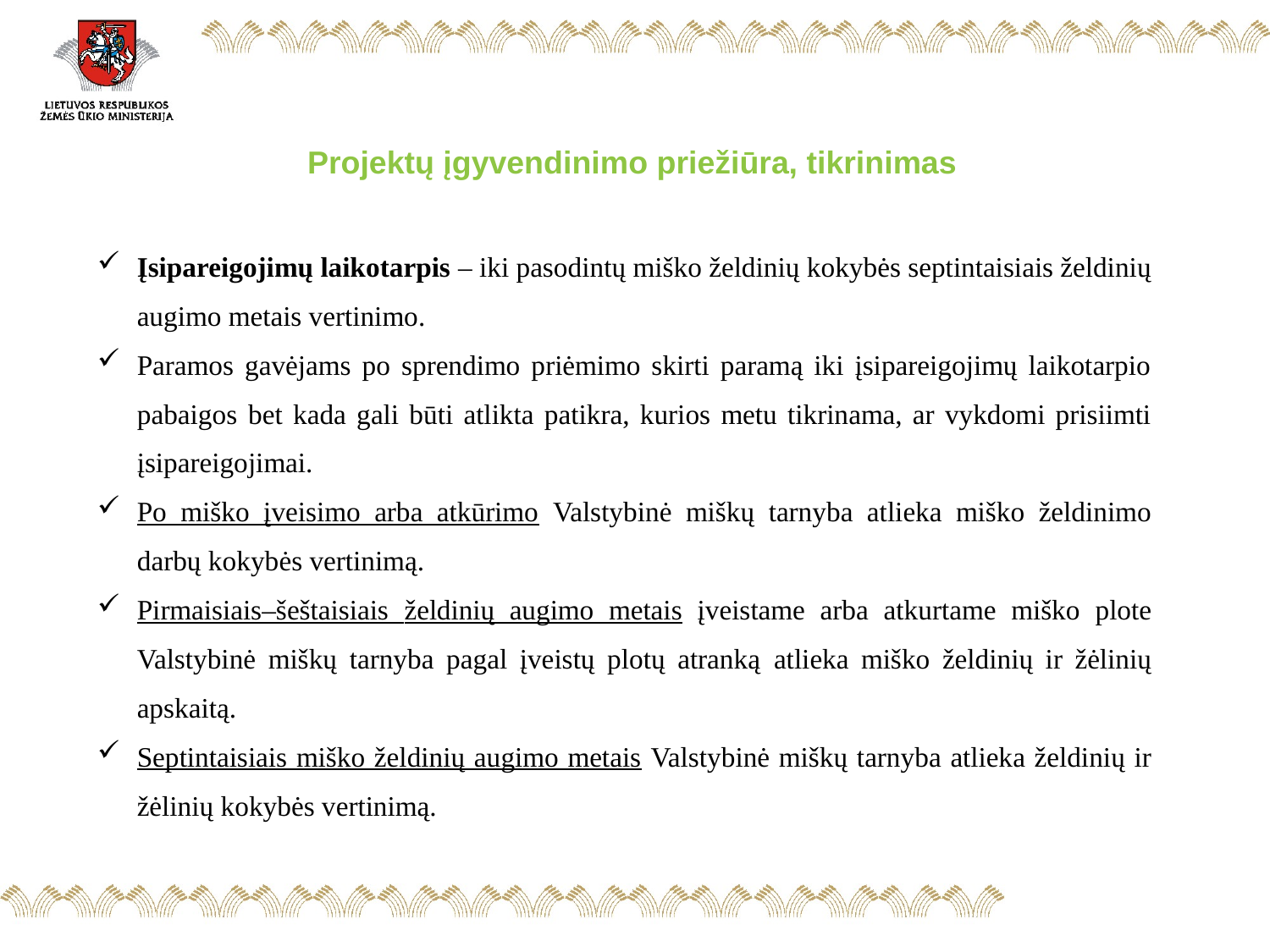

Projektų įgyvendinimo priežiūra, tikrinimas
Įsipareigojimų laikotarpis – iki pasodintų miško želdinių kokybės septintaisiais želdinių augimo metais vertinimo.
Paramos gavėjams po sprendimo priėmimo skirti paramą iki įsipareigojimų laikotarpio pabaigos bet kada gali būti atlikta patikra, kurios metu tikrinama, ar vykdomi prisiimti įsipareigojimai.
Po miško įveisimo arba atkūrimo Valstybinė miškų tarnyba atlieka miško želdinimo darbų kokybės vertinimą.
Pirmaisiais–šeštaisiais želdinių augimo metais įveistame arba atkurtame miško plote Valstybinė miškų tarnyba pagal įveistų plotų atranką atlieka miško želdinių ir žėlinių apskaitą.
Septintaisiais miško želdinių augimo metais Valstybinė miškų tarnyba atlieka želdinių ir žėlinių kokybės vertinimą.